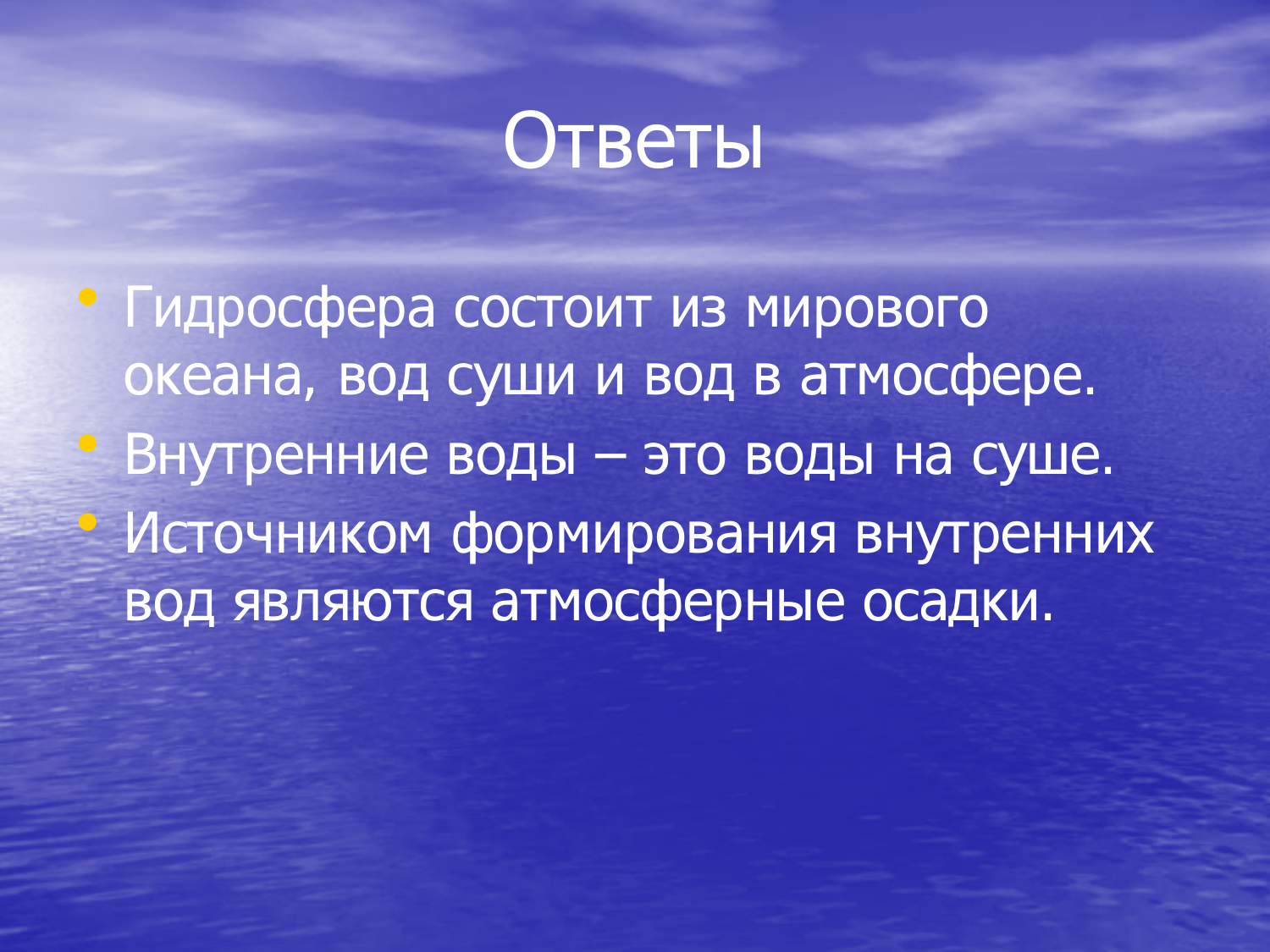

# Ответы
Гидросфера состоит из мирового океана, вод суши и вод в атмосфере.
Внутренние воды – это воды на суше.
Источником формирования внутренних вод являются атмосферные осадки.